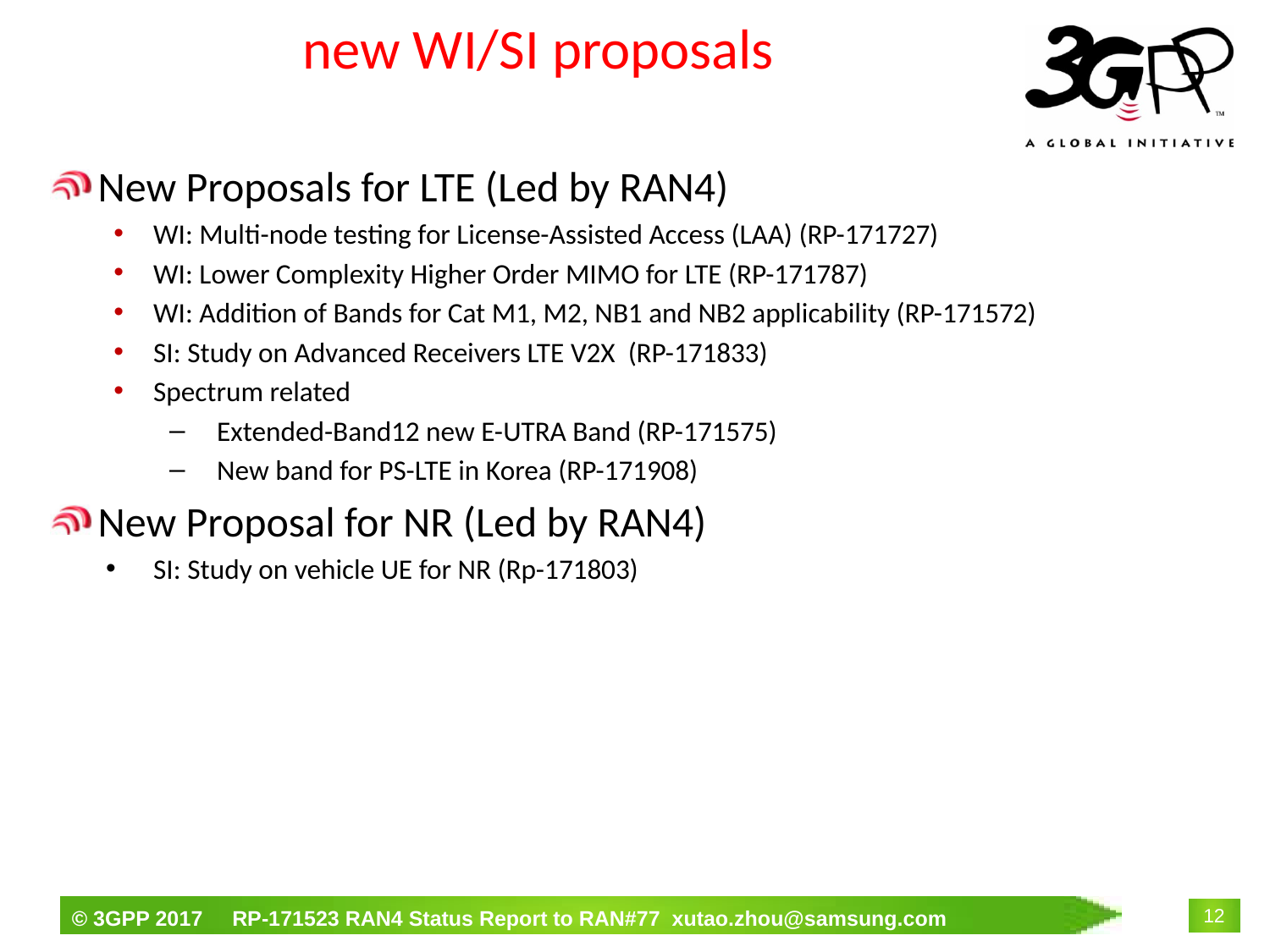

# new WI/SI proposals
New Proposals for LTE (Led by RAN4)
WI: Multi-node testing for License-Assisted Access (LAA) (RP-171727)
WI: Lower Complexity Higher Order MIMO for LTE (RP-171787)
WI: Addition of Bands for Cat M1, M2, NB1 and NB2 applicability (RP-171572)
SI: Study on Advanced Receivers LTE V2X  (RP-171833)
Spectrum related
Extended-Band12 new E-UTRA Band (RP-171575)
New band for PS-LTE in Korea (RP-171908)
New Proposal for NR (Led by RAN4)
SI: Study on vehicle UE for NR (Rp-171803)